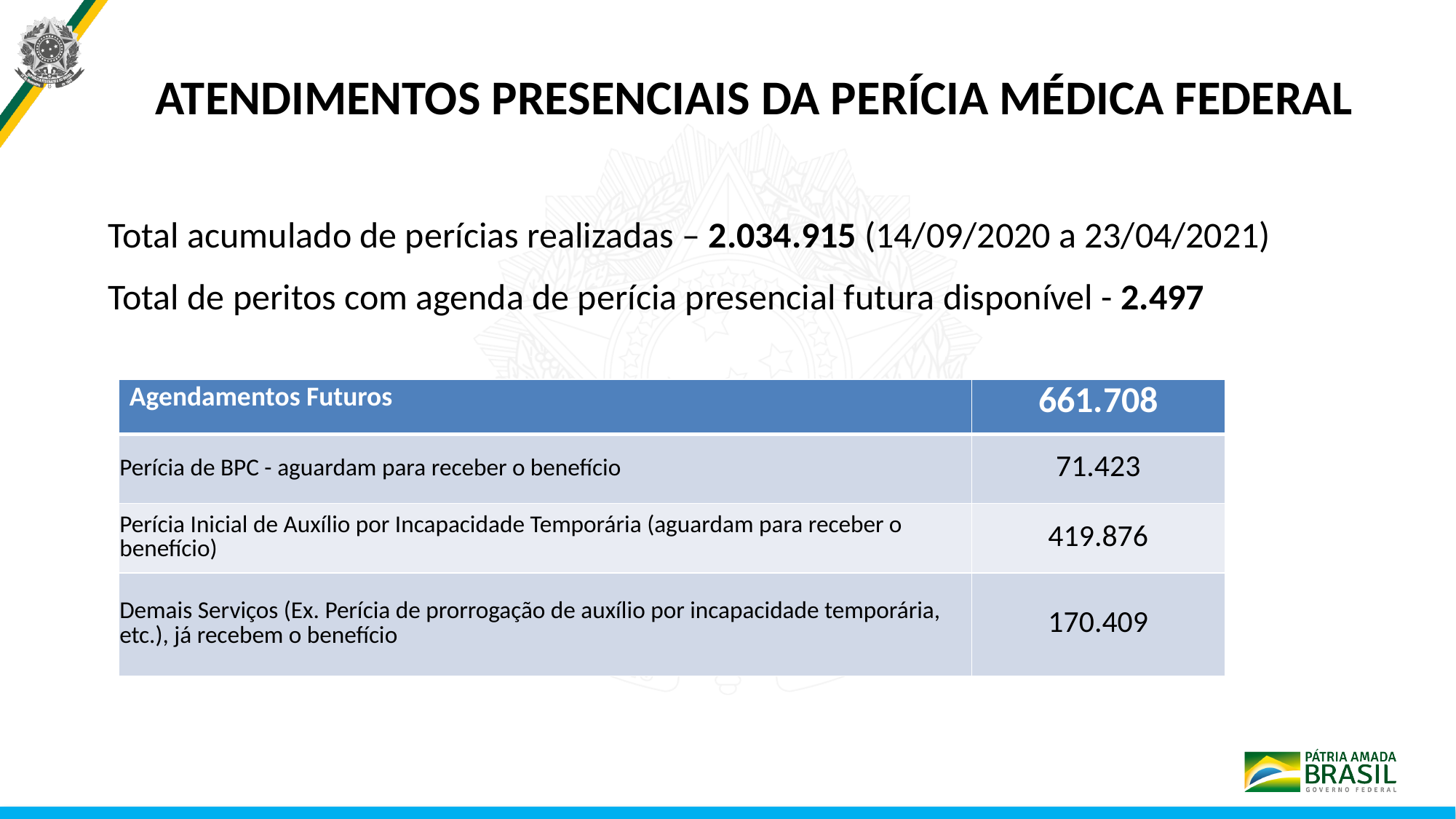

ATENDIMENTOS PRESENCIAIS DA PERÍCIA MÉDICA FEDERAL

Total acumulado de perícias realizadas – 2.034.915 (14/09/2020 a 23/04/2021)
Total de peritos com agenda de perícia presencial futura disponível - 2.497

| Agendamentos Futuros | 661.708 |
| --- | --- |
| Perícia de BPC - aguardam para receber o benefício | 71.423 |
| Perícia Inicial de Auxílio por Incapacidade Temporária (aguardam para receber o benefício) | 419.876 |
| Demais Serviços (Ex. Perícia de prorrogação de auxílio por incapacidade temporária, etc.), já recebem o benefício | 170.409 |